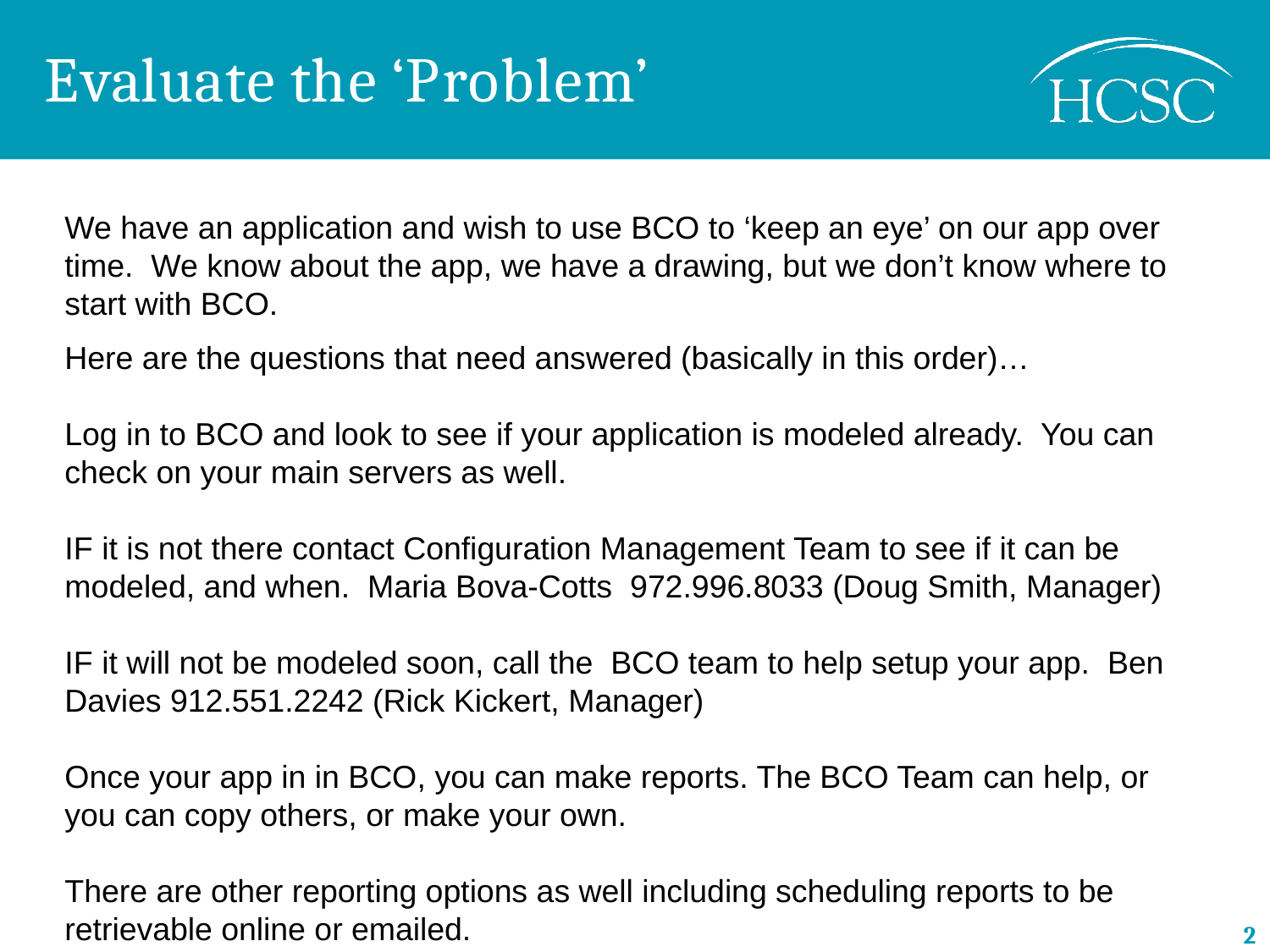

# Evaluate the ‘Problem’
We have an application and wish to use BCO to ‘keep an eye’ on our app over time.  We know about the app, we have a drawing, but we don’t know where to start with BCO.
Here are the questions that need answered (basically in this order)…

Log in to BCO and look to see if your application is modeled already.  You can check on your main servers as well.

IF it is not there contact Configuration Management Team to see if it can be modeled, and when.  Maria Bova-Cotts  972.996.8033 (Doug Smith, Manager)

IF it will not be modeled soon, call the  BCO team to help setup your app.  Ben Davies 912.551.2242 (Rick Kickert, Manager)

Once your app in in BCO, you can make reports. The BCO Team can help, or you can copy others, or make your own.

There are other reporting options as well including scheduling reports to be retrievable online or emailed.